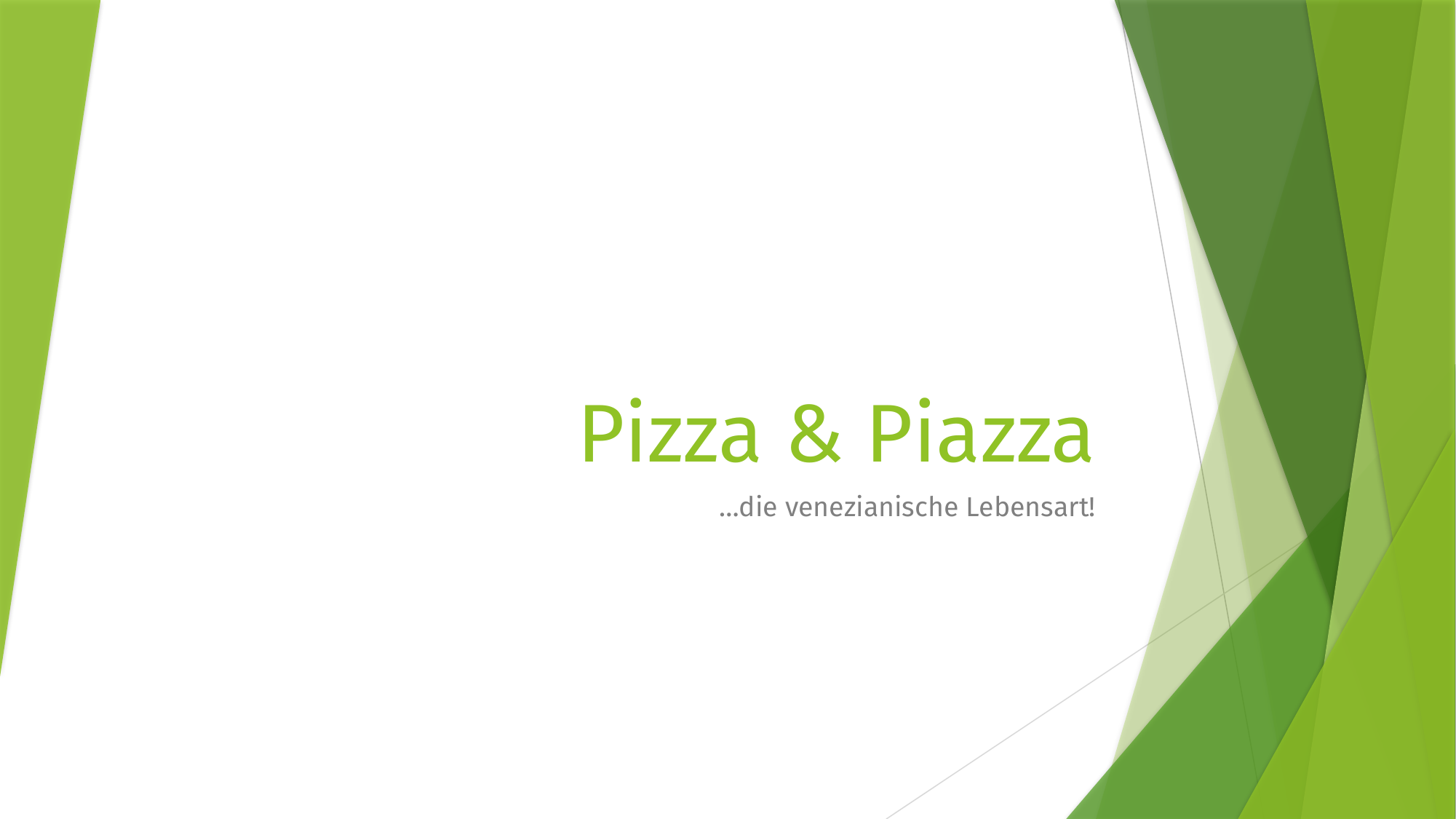

# Pizza & Piazza
…die venezianische Lebensart!